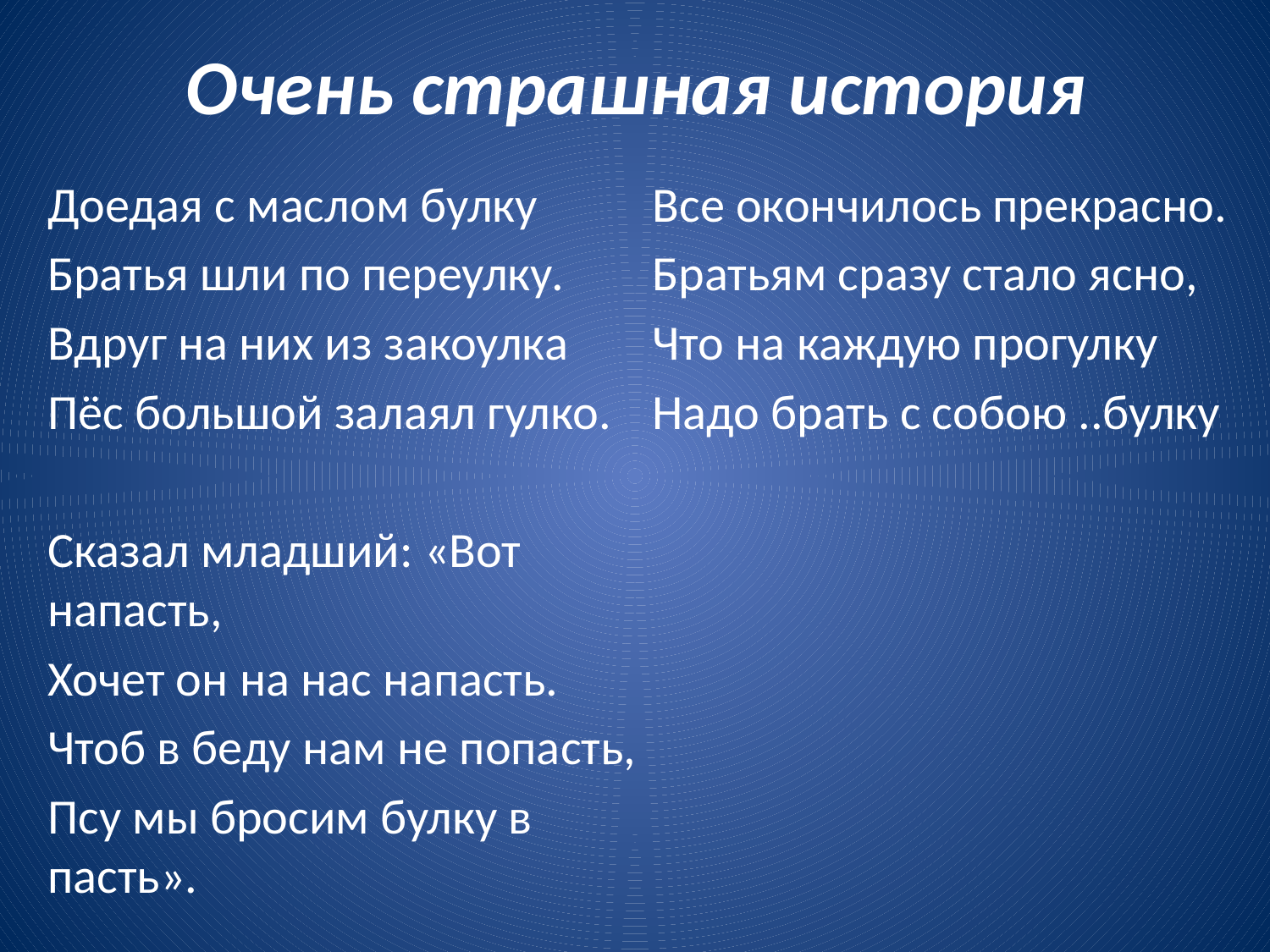

# Очень страшная история
Доедая с маслом булку
Братья шли по переулку.
Вдруг на них из закоулка
Пёс большой залаял гулко.

Сказал младший: «Вот напасть,
Хочет он на нас напасть.
Чтоб в беду нам не попасть,
Псу мы бросим булку в пасть».

Все окончилось прекрасно.
Братьям сразу стало ясно,
Что на каждую прогулку
Надо брать с собою ..булку